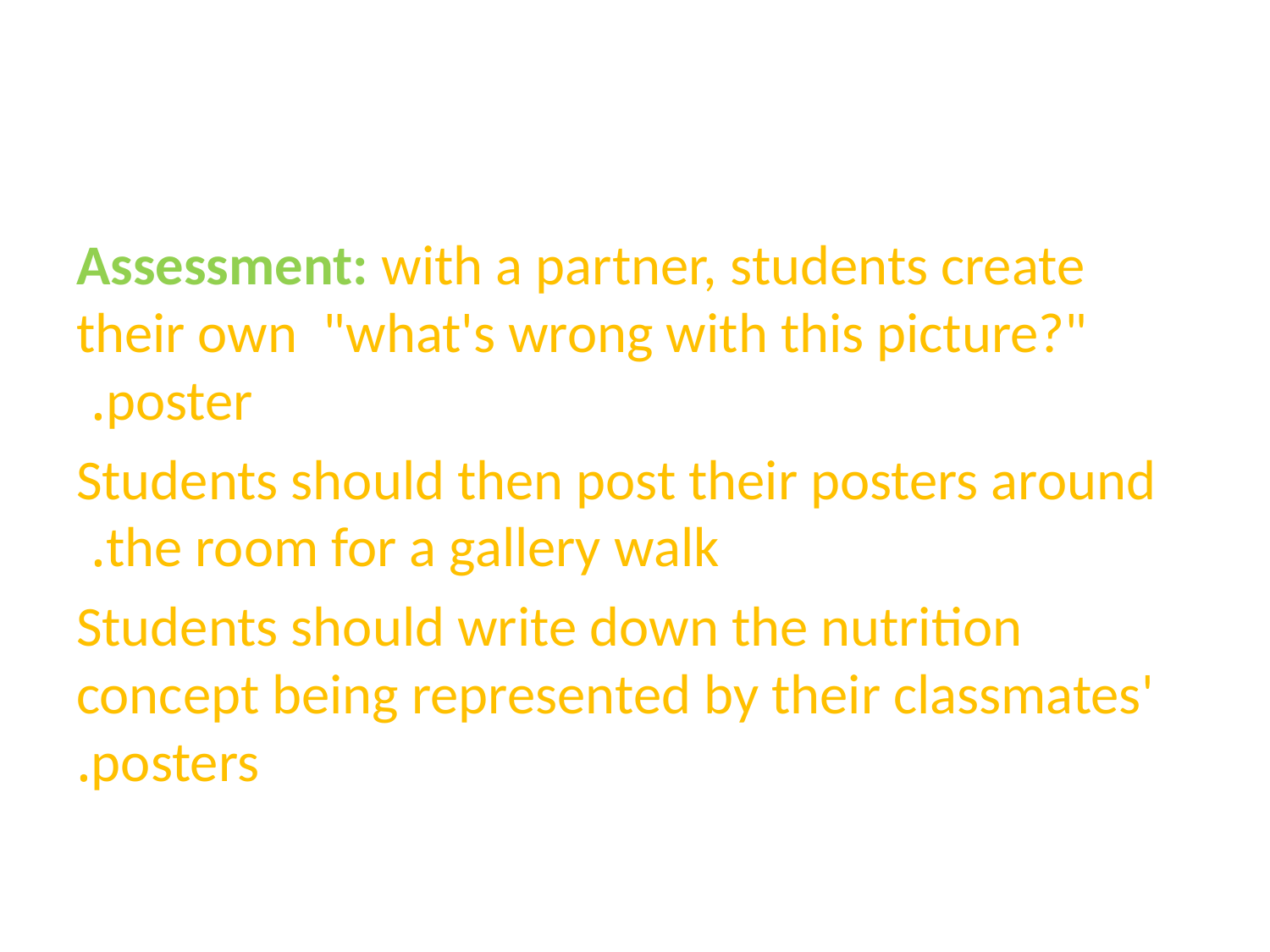

Assessment: with a partner, students create their own  "what's wrong with this picture?" poster.
Students should then post their posters around the room for a gallery walk.
Students should write down the nutrition concept being represented by their classmates' posters.